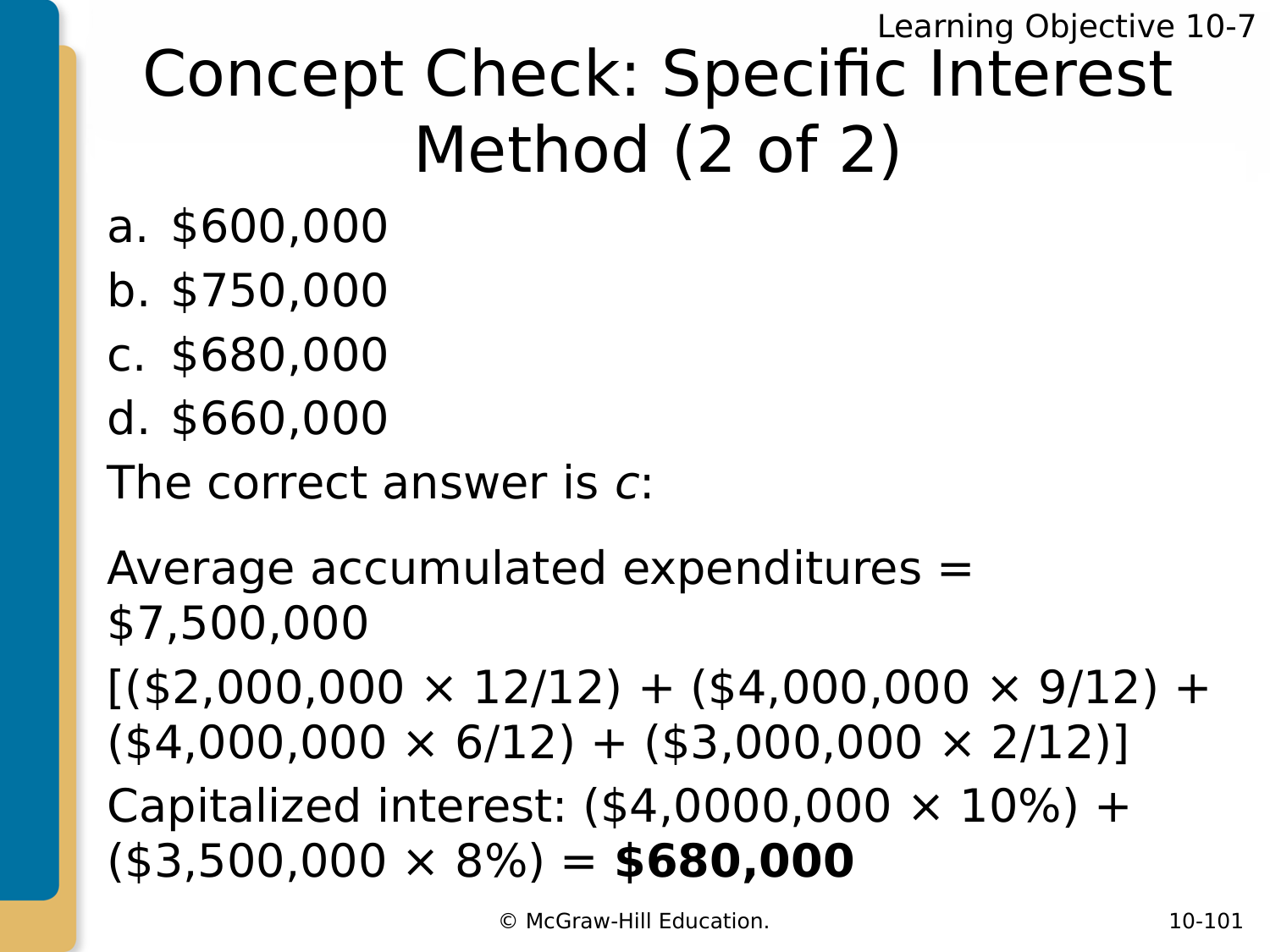

Learning Objective 10-7
# Concept Check: Specific Interest Method (2 of 2)
$600,000
$750,000
$680,000
$660,000
The correct answer is c:
Average accumulated expenditures = $7,500,000
[($2,000,000 × 12/12) + ($4,000,000 × 9/12) + ($4,000,000 × 6/12) + ($3,000,000 × 2/12)]
Capitalized interest: ($4,0000,000 × 10%) + ($3,500,000 × 8%) = $680,000